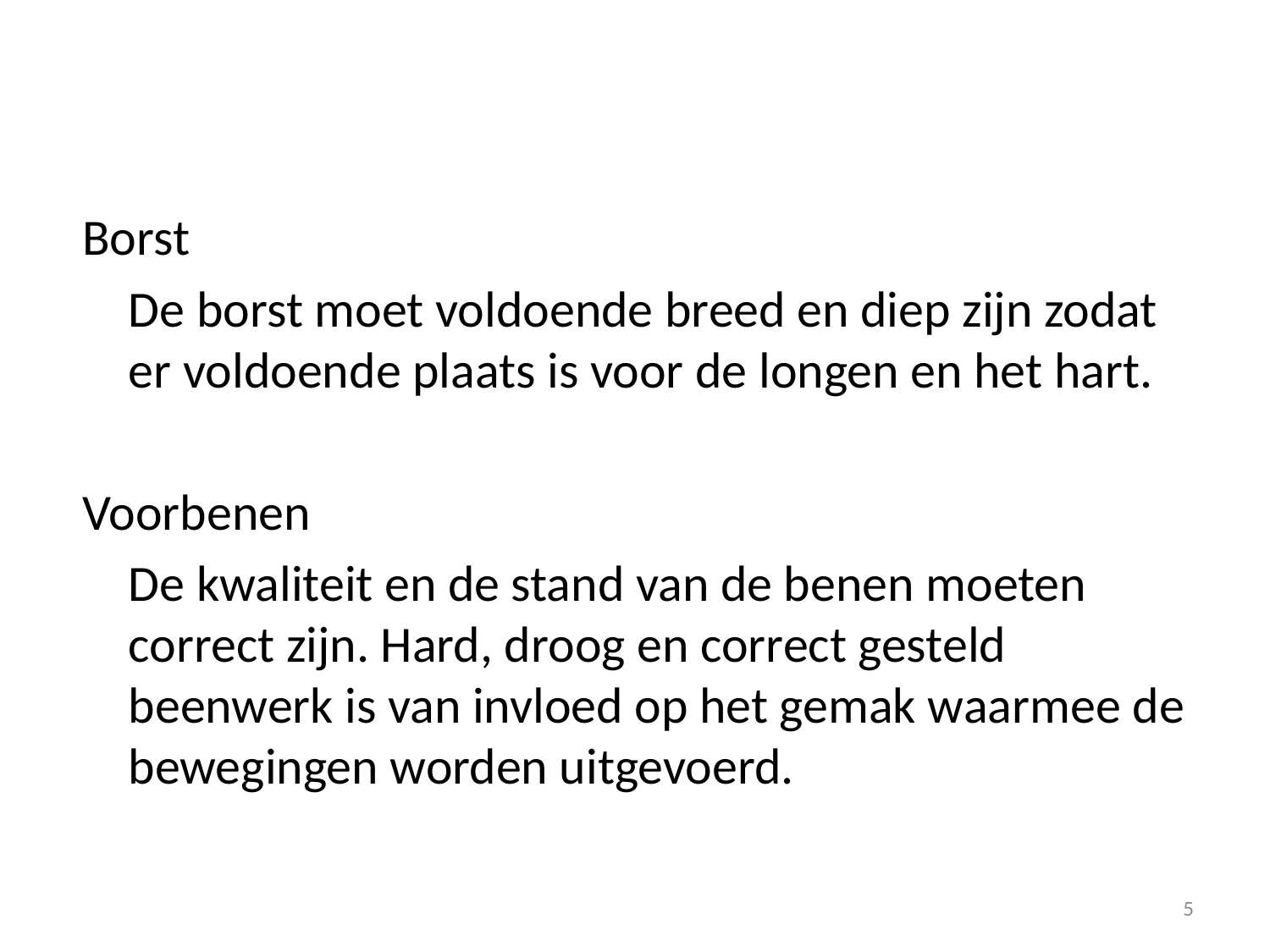

Borst
	De borst moet voldoende breed en diep zijn zodat er voldoende plaats is voor de longen en het hart.

Voorbenen
	De kwaliteit en de stand van de benen moeten correct zijn. Hard, droog en correct gesteld beenwerk is van invloed op het gemak waarmee de bewegingen worden uitgevoerd.
5